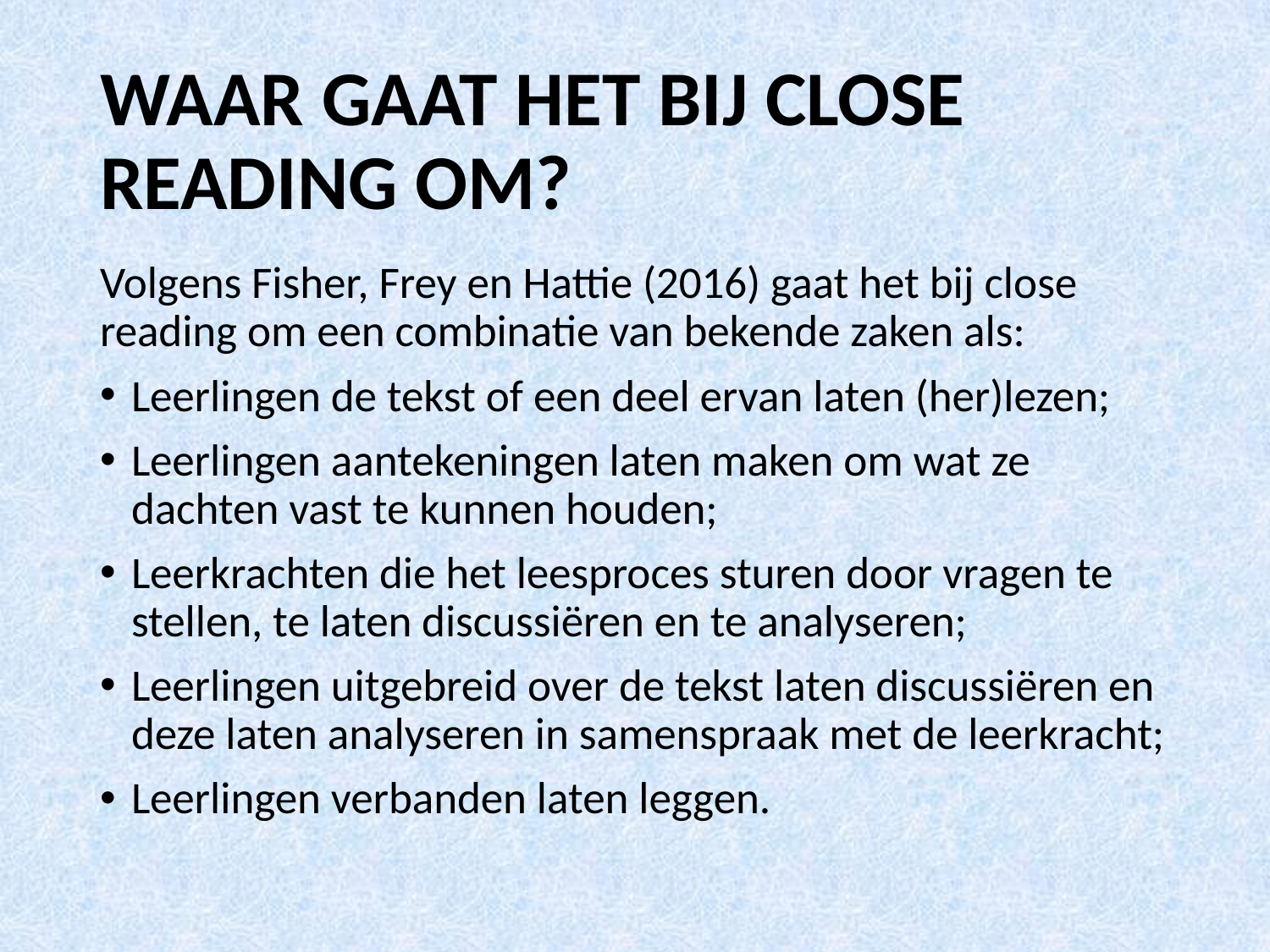

# WAAR GAAT HET BIJ CLOSE READING OM?
Volgens Fisher, Frey en Hattie (2016) gaat het bij close reading om een combinatie van bekende zaken als:
Leerlingen de tekst of een deel ervan laten (her)lezen;
Leerlingen aantekeningen laten maken om wat ze dachten vast te kunnen houden;
Leerkrachten die het leesproces sturen door vragen te stellen, te laten discussiëren en te analyseren;
Leerlingen uitgebreid over de tekst laten discussiëren en deze laten analyseren in samenspraak met de leerkracht;
Leerlingen verbanden laten leggen.